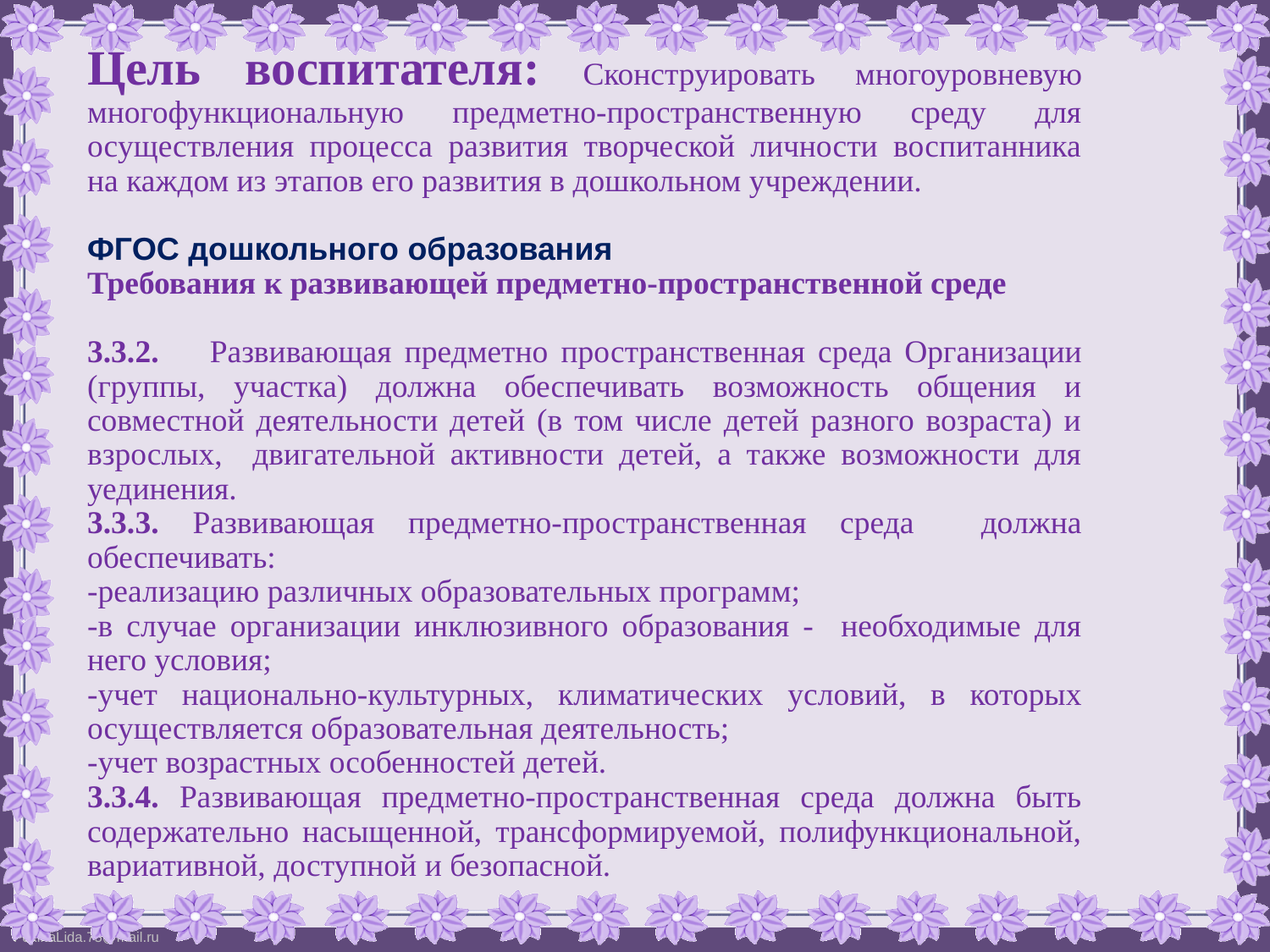

Цель воспитателя: Сконструировать многоуровневую многофункциональную предметно-пространственную среду для осуществления процесса развития творческой личности воспитанника на каждом из этапов его развития в дошкольном учреждении.

ФГОС дошкольного образования
Требования к развивающей предметно-пространственной среде

3.3.2.    Развивающая предметно пространственная среда Организации (группы, участка) должна обеспечивать возможность общения и совместной деятельности детей (в том числе детей разного возраста) и взрослых,  двигательной активности детей, а также возможности для уединения.
3.3.3. Развивающая предметно-пространственная среда  должна обеспечивать:
-реализацию различных образовательных программ;
-в случае организации инклюзивного образования -  необходимые для него условия;
-учет национально-культурных, климатических условий, в которых осуществляется образовательная деятельность;
-учет возрастных особенностей детей.
3.3.4. Развивающая предметно-пространственная среда должна быть содержательно насыщенной, трансформируемой, полифункциональной, вариативной, доступной и безопасной.